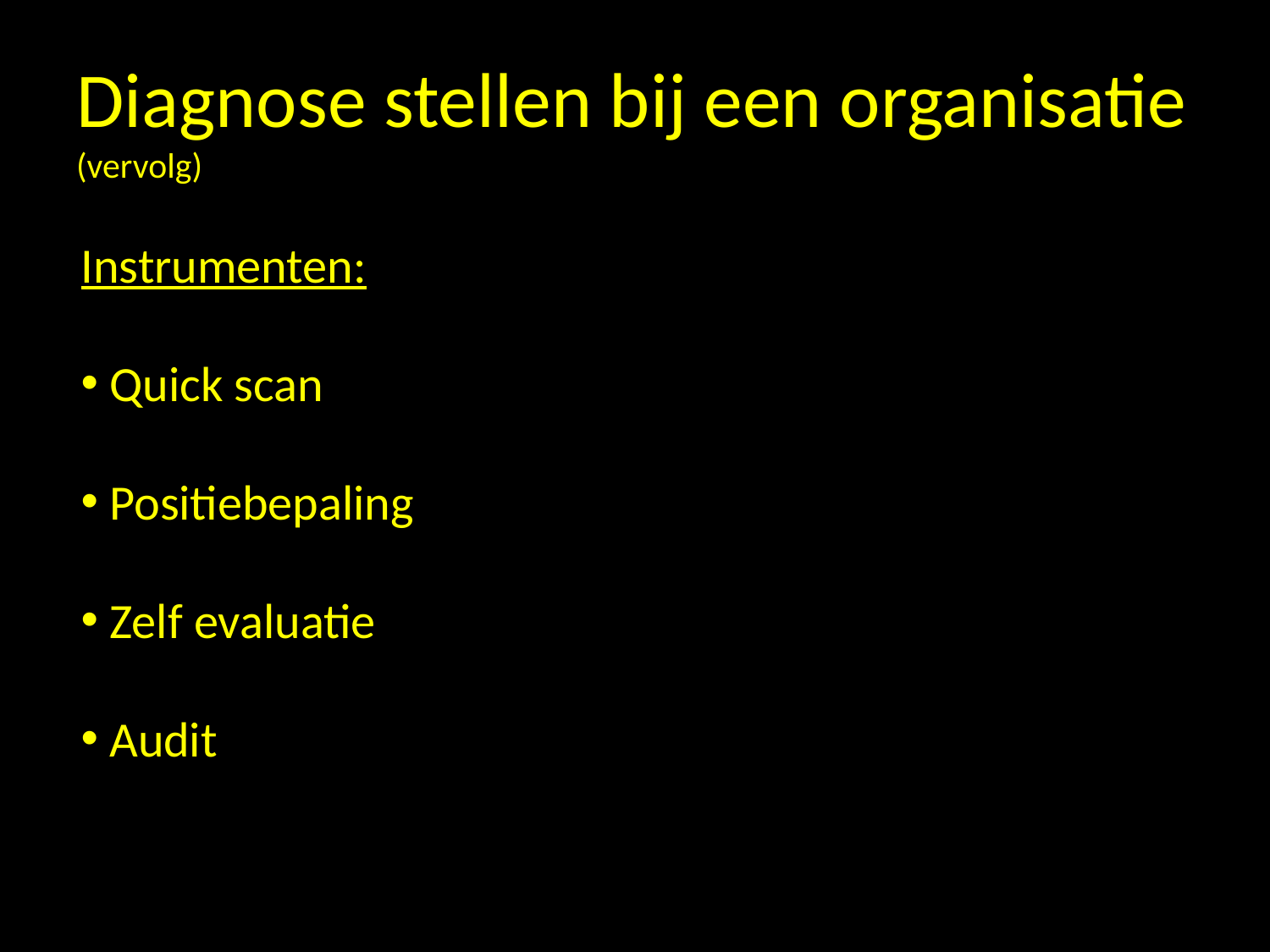

# Diagnose stellen bij een organisatie (vervolg)
Instrumenten:

 Quick scan

 Positiebepaling

 Zelf evaluatie

 Audit